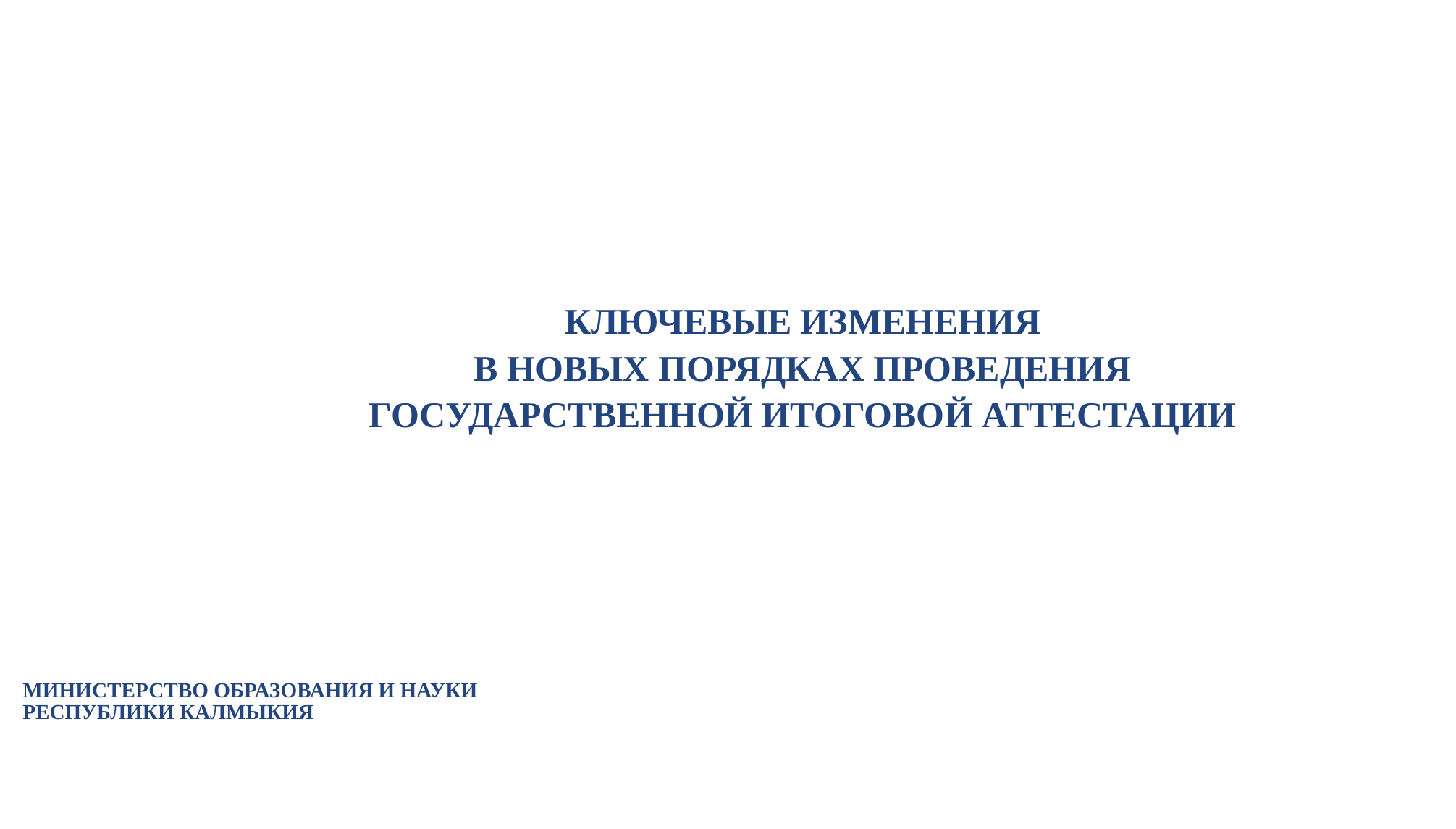

КЛЮЧЕВЫЕ ИЗМЕНЕНИЯ
В НОВЫХ ПОРЯДКАХ ПРОВЕДЕНИЯ
ГОСУДАРСТВЕННОЙ ИТОГОВОЙ АТТЕСТАЦИИ

МИНИСТЕРСТВО ОБРАЗОВАНИЯ И НАУКИ РЕСПУБЛИКИ КАЛМЫКИЯ